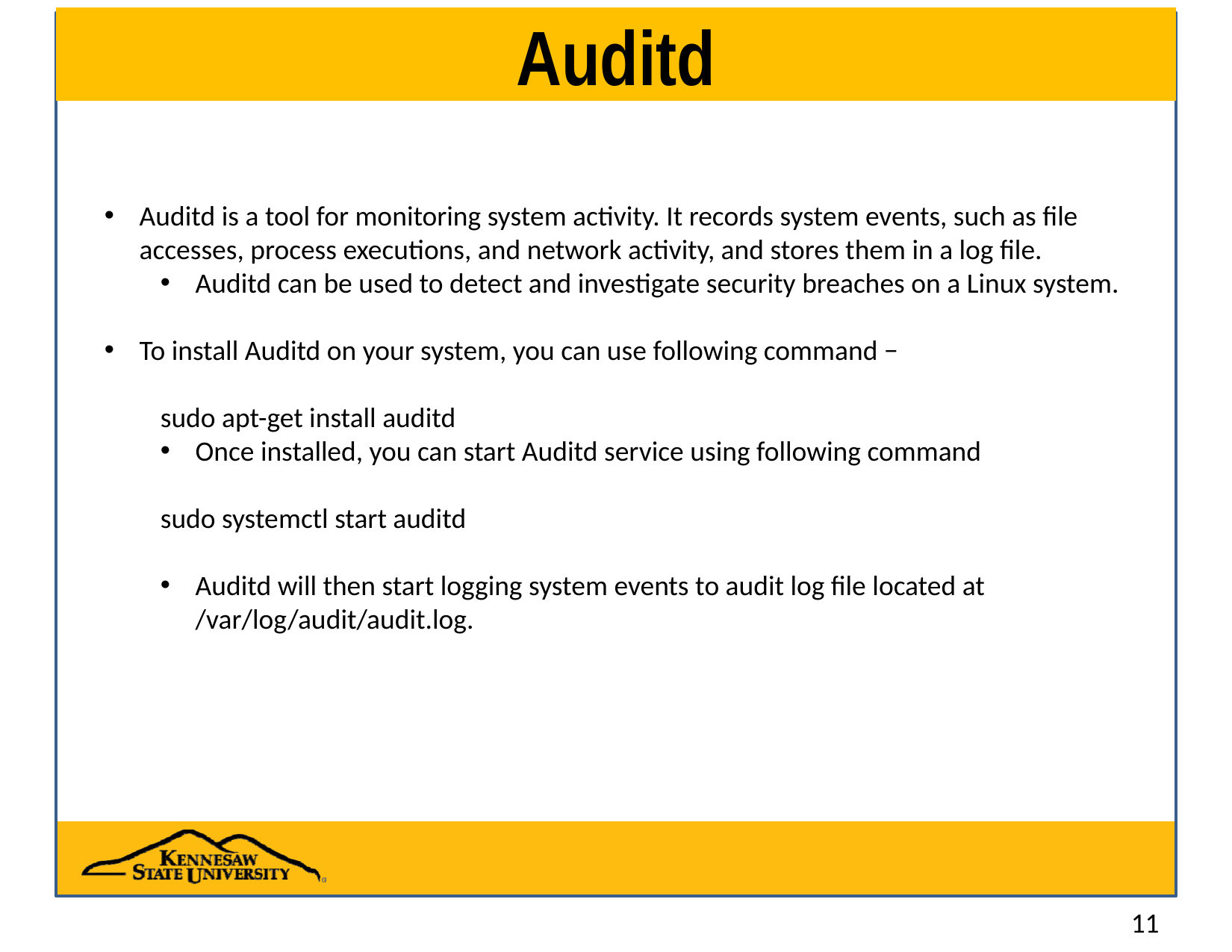

# Auditd

Auditd is a tool for monitoring system activity. It records system events, such as file accesses, process executions, and network activity, and stores them in a log file.
Auditd can be used to detect and investigate security breaches on a Linux system.

To install Auditd on your system, you can use following command −

sudo apt-get install auditd
Once installed, you can start Auditd service using following command

sudo systemctl start auditd

Auditd will then start logging system events to audit log file located at /var/log/audit/audit.log.